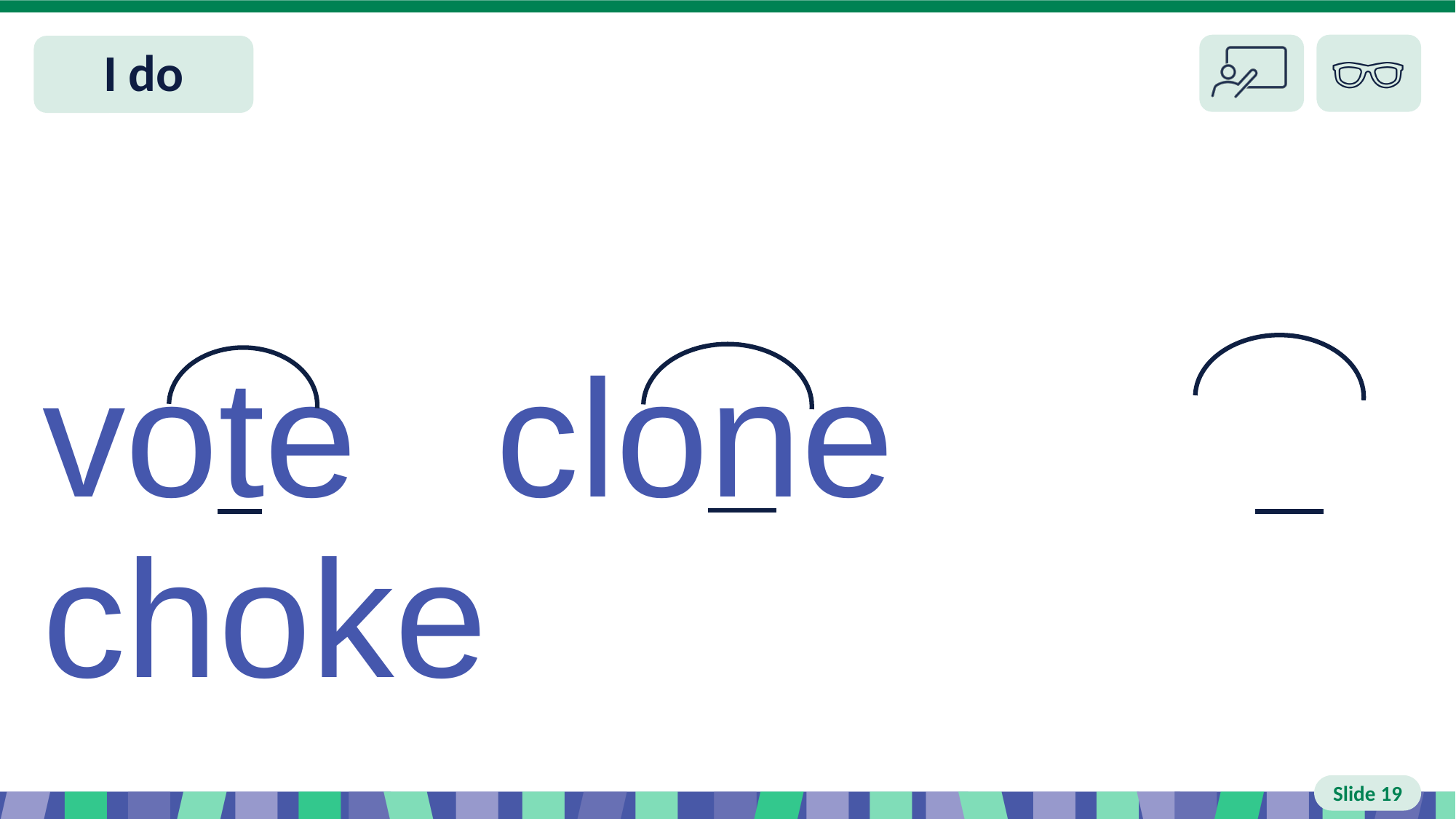

# Slide 19 I do

vote   clone   choke